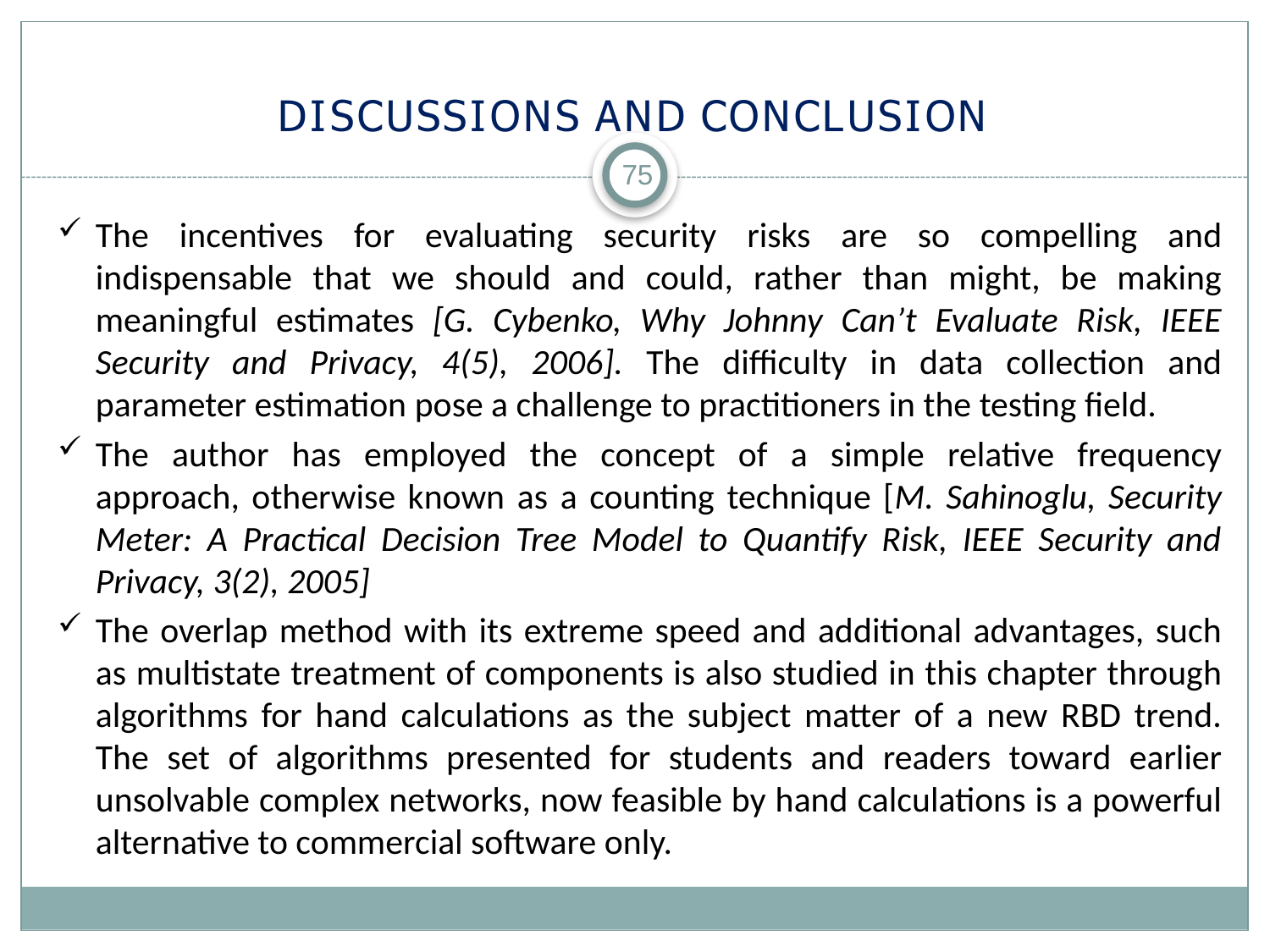

# Discussions and Conclusion
75
The incentives for evaluating security risks are so compelling and indispensable that we should and could, rather than might, be making meaningful estimates [G. Cybenko, Why Johnny Can’t Evaluate Risk, IEEE Security and Privacy, 4(5), 2006]. The difficulty in data collection and parameter estimation pose a challenge to practitioners in the testing field.
The author has employed the concept of a simple relative frequency approach, otherwise known as a counting technique [M. Sahinoglu, Security Meter: A Practical Decision Tree Model to Quantify Risk, IEEE Security and Privacy, 3(2), 2005]
The overlap method with its extreme speed and additional advantages, such as multistate treatment of components is also studied in this chapter through algorithms for hand calculations as the subject matter of a new RBD trend. The set of algorithms presented for students and readers toward earlier unsolvable complex networks, now feasible by hand calculations is a powerful alternative to commercial software only.